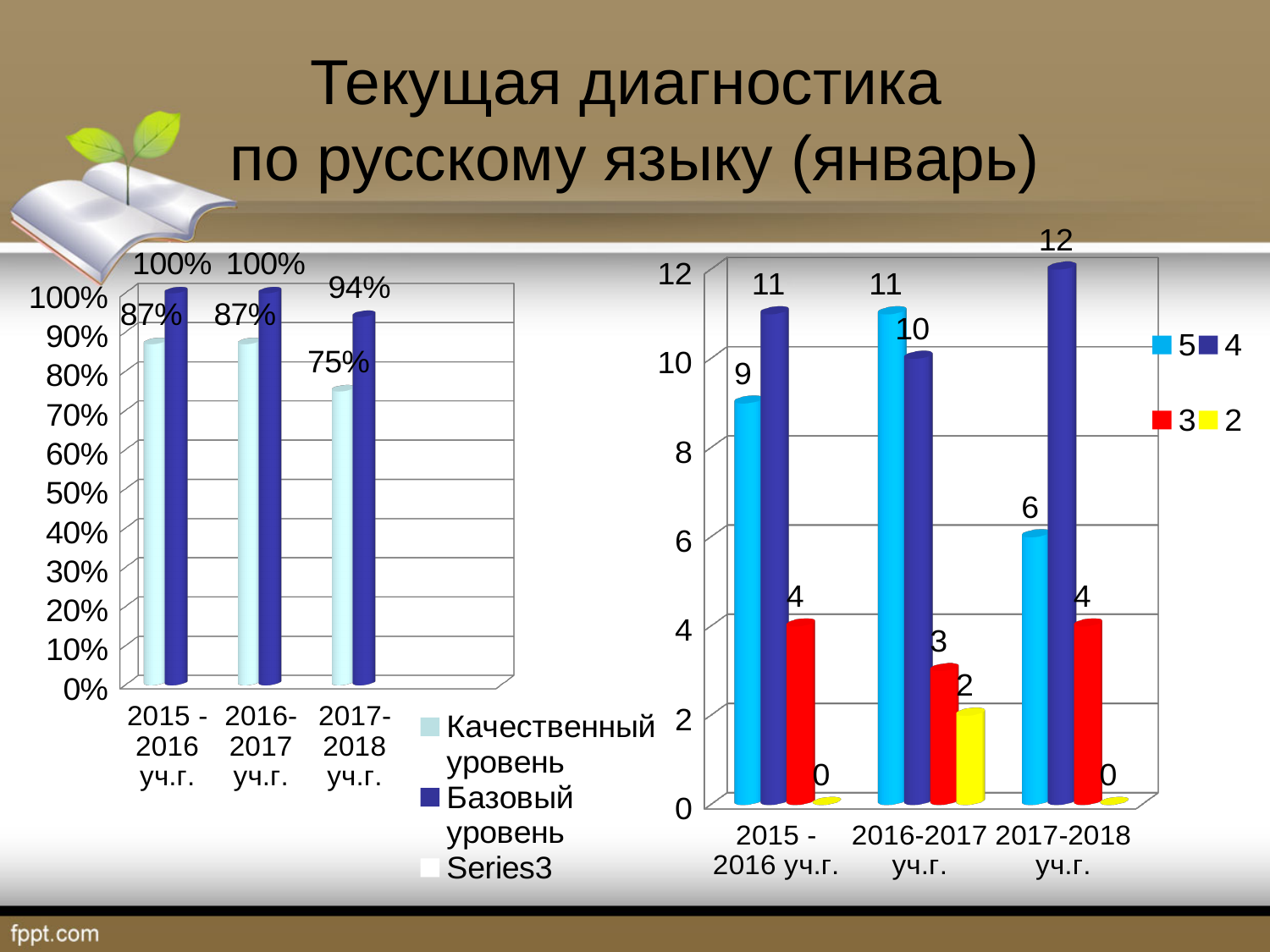

# Текущая диагностика по русскому языку (январь)

[unsupported chart]

[unsupported chart]